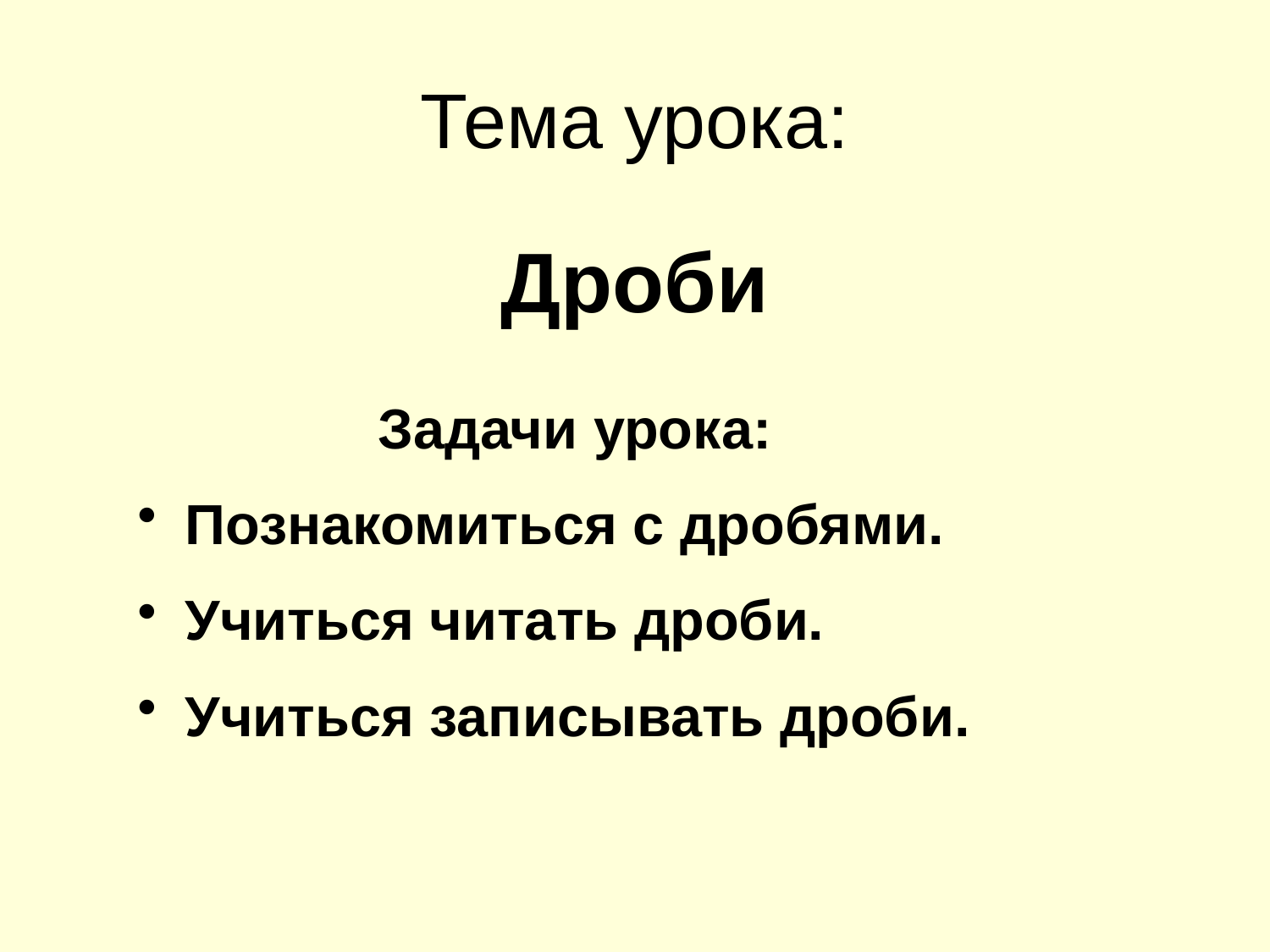

# Тема урока:
Дроби
Задачи урока:
Познакомиться с дробями.
Учиться читать дроби.
Учиться записывать дроби.